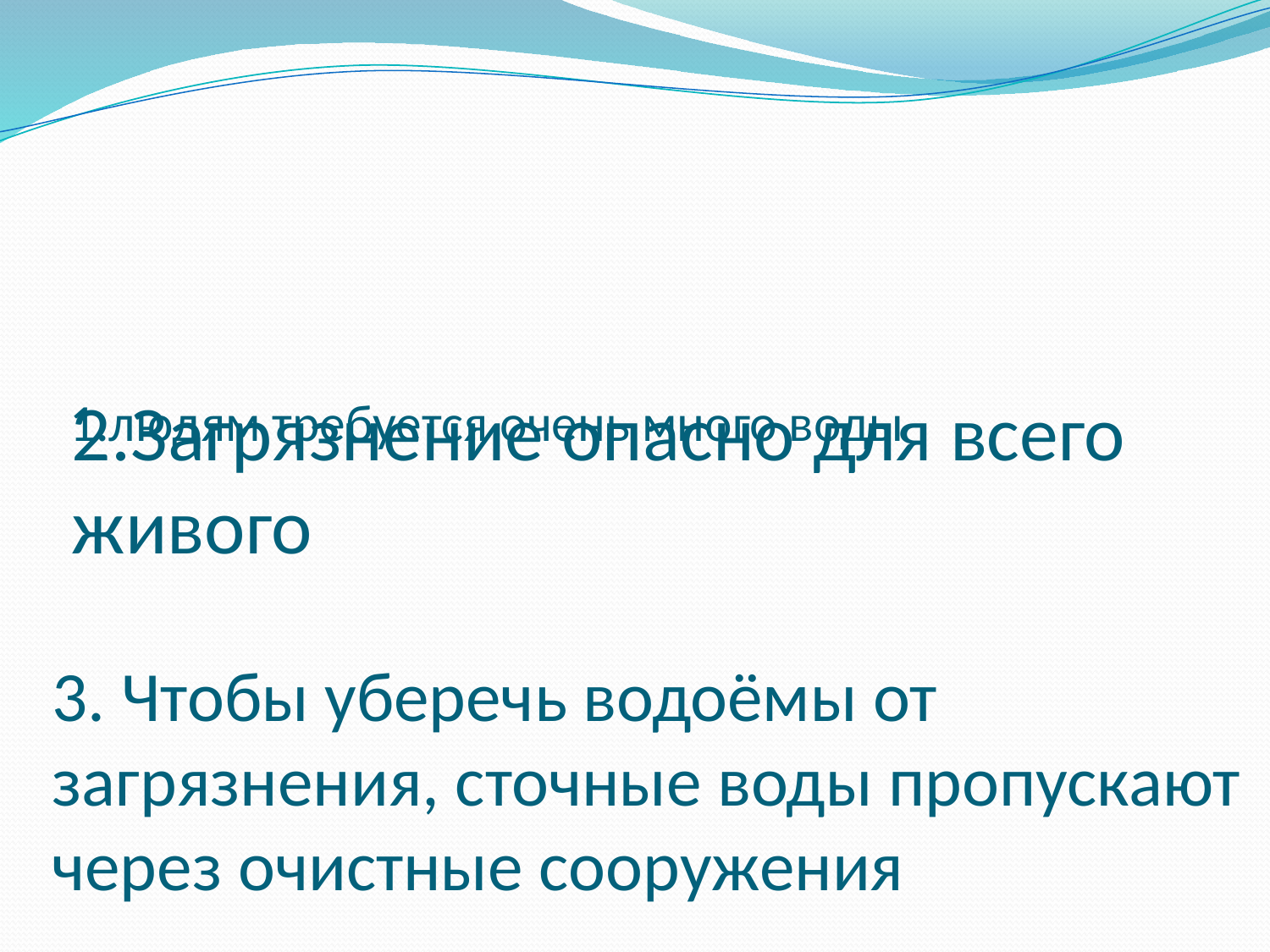

2.Загрязнение опасно для всего живого
# 1.людям требуется очень много воды
3. Чтобы уберечь водоёмы от загрязнения, сточные воды пропускают через очистные сооружения